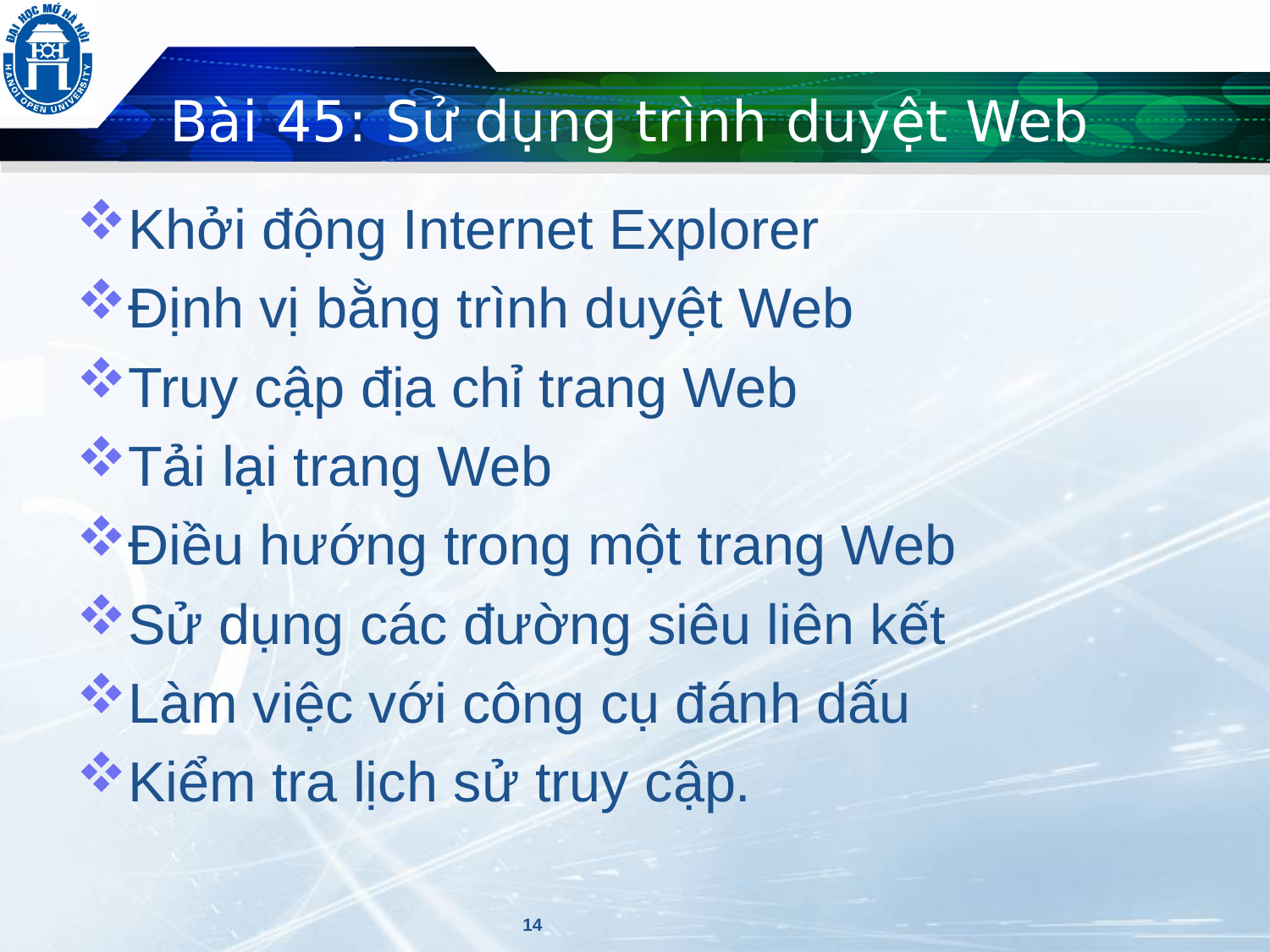

# Bài 45: Sử dụng trình duyệt Web
Khởi động Internet Explorer
Định vị bằng trình duyệt Web
Truy cập địa chỉ trang Web
Tải lại trang Web
Điều hướng trong một trang Web
Sử dụng các đường siêu liên kết
Làm việc với công cụ đánh dấu
Kiểm tra lịch sử truy cập.
14